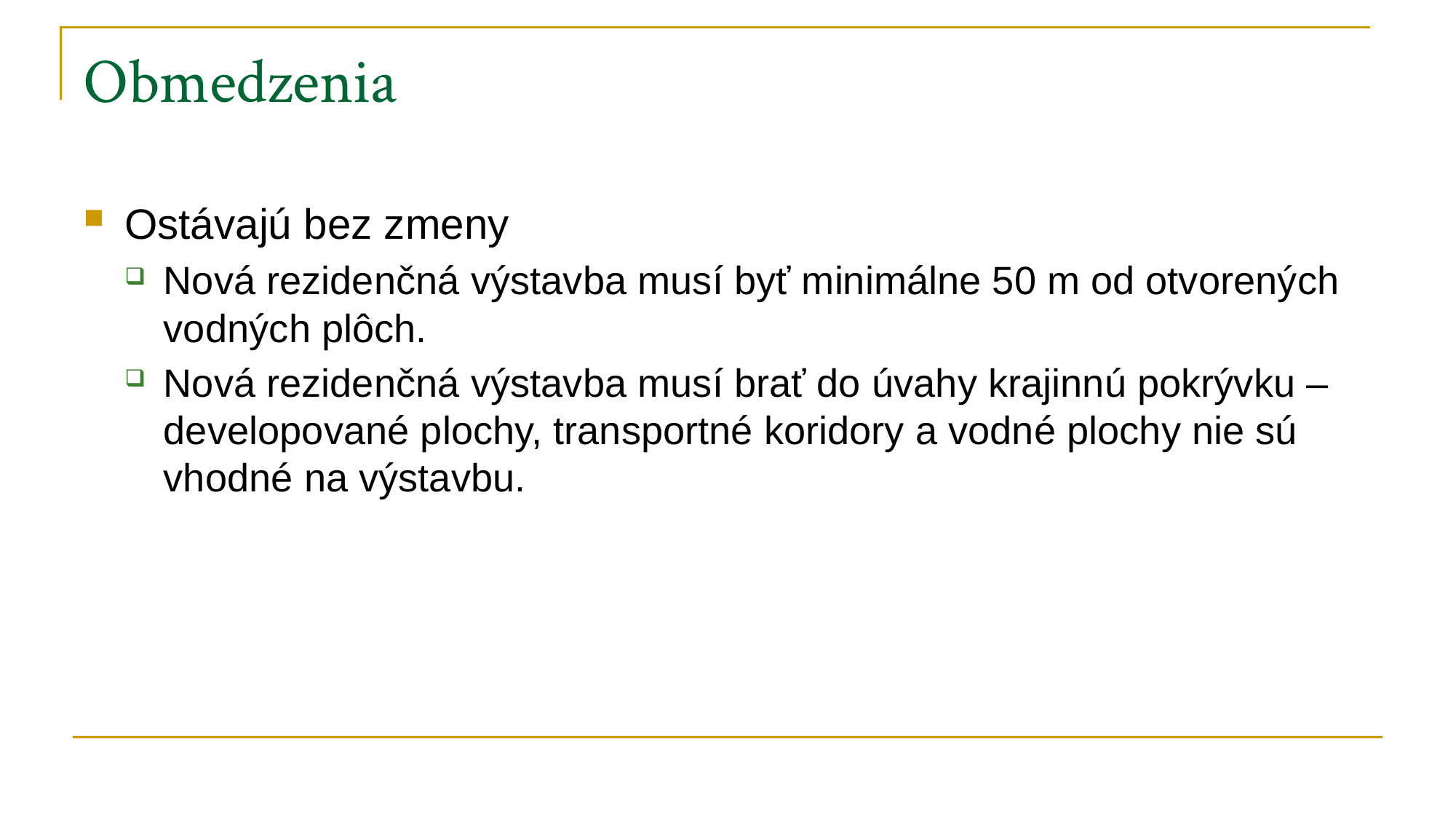

# Obmedzenia
Ostávajú bez zmeny
Nová rezidenčná výstavba musí byť minimálne 50 m od otvorených vodných plôch.
Nová rezidenčná výstavba musí brať do úvahy krajinnú pokrývku – developované plochy, transportné koridory a vodné plochy nie sú vhodné na výstavbu.